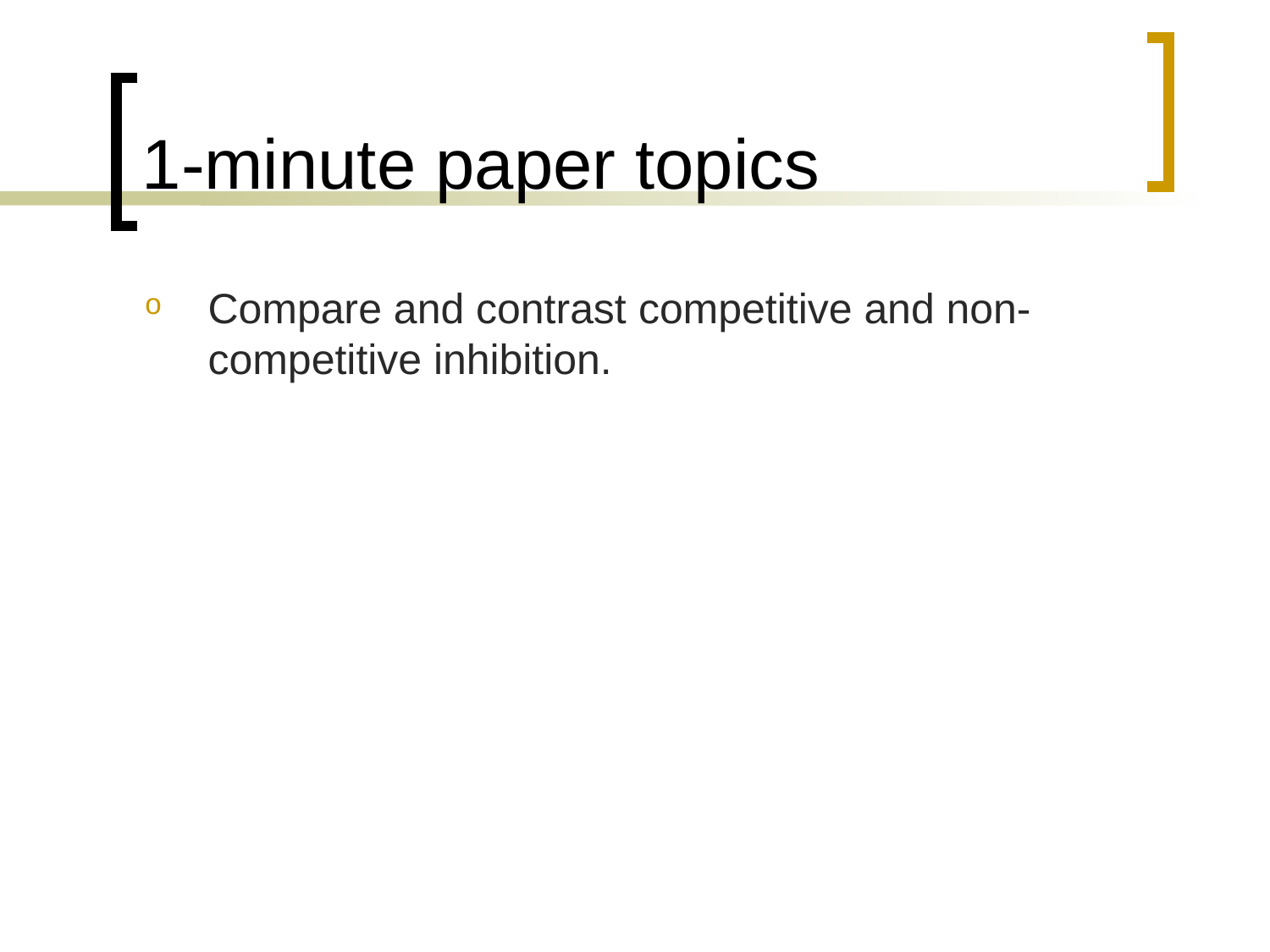

# 1-minute paper topics
Compare and contrast competitive and non-competitive inhibition.